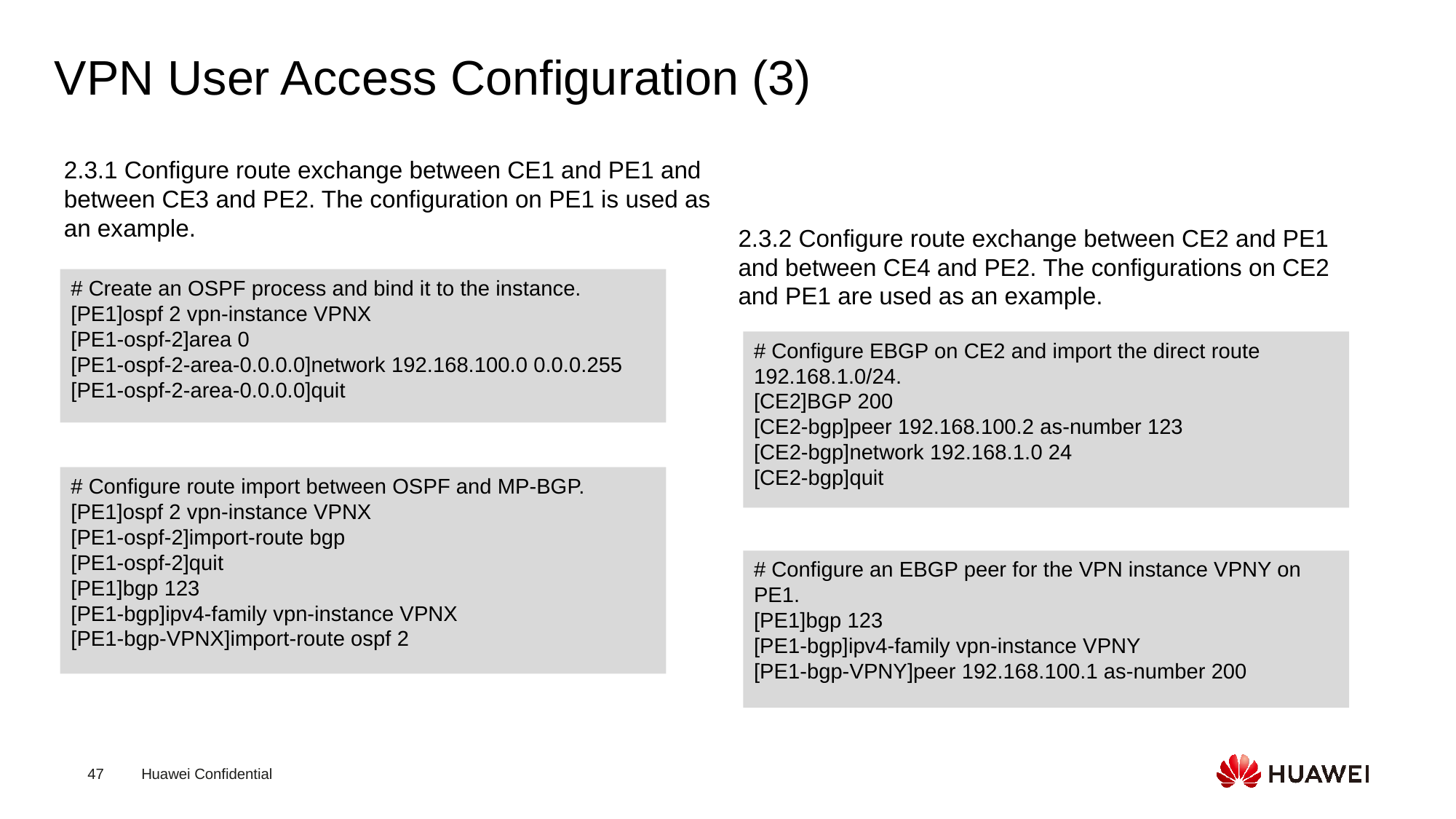

# VPN User Access Configuration (3)
2.3.1 Configure route exchange between CE1 and PE1 and between CE3 and PE2. The configuration on PE1 is used as an example.
2.3.2 Configure route exchange between CE2 and PE1 and between CE4 and PE2. The configurations on CE2 and PE1 are used as an example.
# Create an OSPF process and bind it to the instance.
[PE1]ospf 2 vpn-instance VPNX
[PE1-ospf-2]area 0
[PE1-ospf-2-area-0.0.0.0]network 192.168.100.0 0.0.0.255
[PE1-ospf-2-area-0.0.0.0]quit
# Configure EBGP on CE2 and import the direct route 192.168.1.0/24.
[CE2]BGP 200
[CE2-bgp]peer 192.168.100.2 as-number 123
[CE2-bgp]network 192.168.1.0 24
[CE2-bgp]quit
# Configure route import between OSPF and MP-BGP.
[PE1]ospf 2 vpn-instance VPNX
[PE1-ospf-2]import-route bgp
[PE1-ospf-2]quit
[PE1]bgp 123
[PE1-bgp]ipv4-family vpn-instance VPNX
[PE1-bgp-VPNX]import-route ospf 2
# Configure an EBGP peer for the VPN instance VPNY on PE1.
[PE1]bgp 123
[PE1-bgp]ipv4-family vpn-instance VPNY
[PE1-bgp-VPNY]peer 192.168.100.1 as-number 200